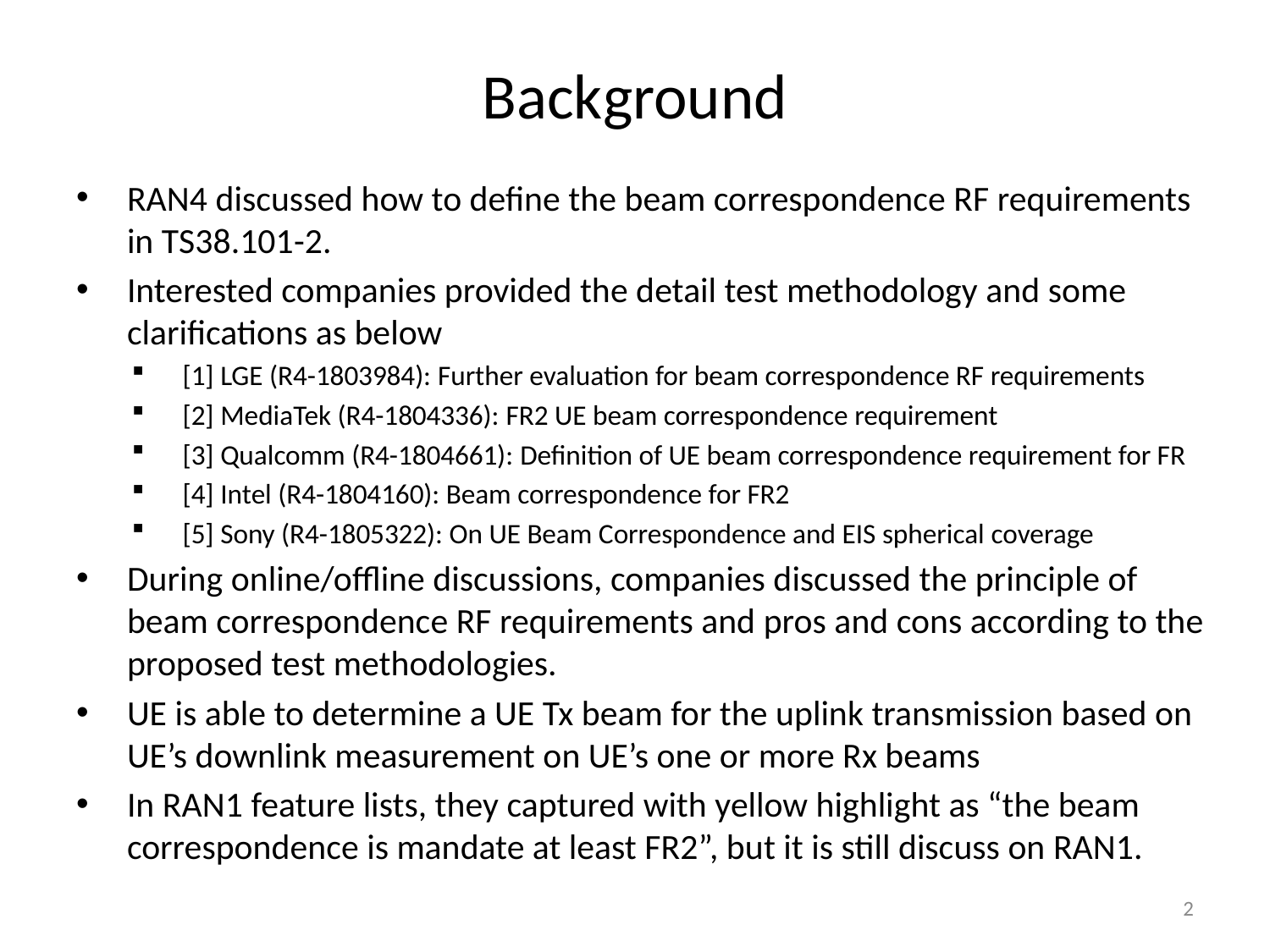

# Background
RAN4 discussed how to define the beam correspondence RF requirements in TS38.101-2.
Interested companies provided the detail test methodology and some clarifications as below
[1] LGE (R4-1803984): Further evaluation for beam correspondence RF requirements
[2] MediaTek (R4-1804336): FR2 UE beam correspondence requirement
[3] Qualcomm (R4-1804661): Definition of UE beam correspondence requirement for FR
[4] Intel (R4-1804160): Beam correspondence for FR2
[5] Sony (R4-1805322): On UE Beam Correspondence and EIS spherical coverage
During online/offline discussions, companies discussed the principle of beam correspondence RF requirements and pros and cons according to the proposed test methodologies.
UE is able to determine a UE Tx beam for the uplink transmission based on UE’s downlink measurement on UE’s one or more Rx beams
In RAN1 feature lists, they captured with yellow highlight as “the beam correspondence is mandate at least FR2”, but it is still discuss on RAN1.
2